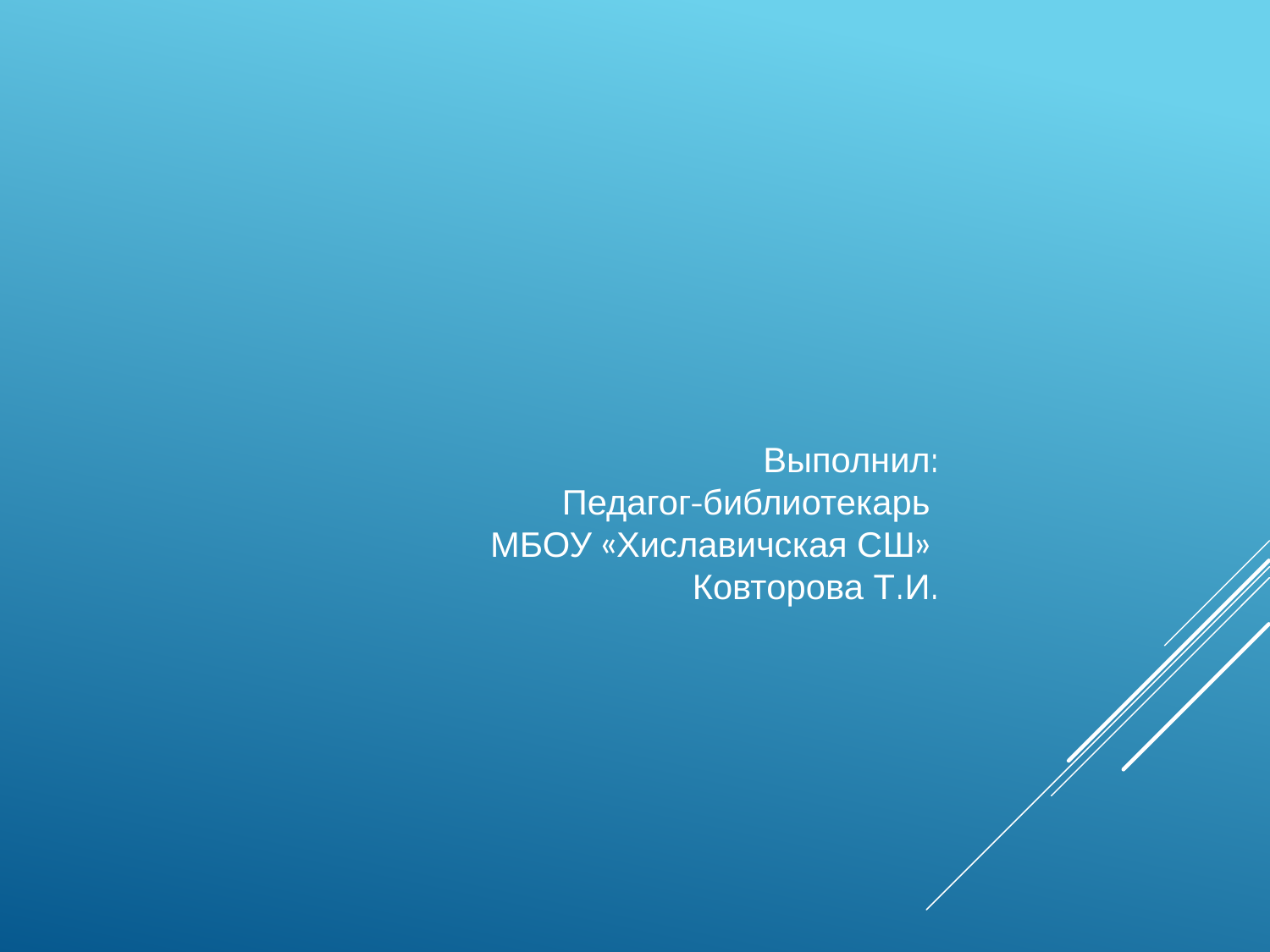

Выполнил:
Педагог-библиотекарь
МБОУ «Хиславичская СШ»
Ковторова Т.И.